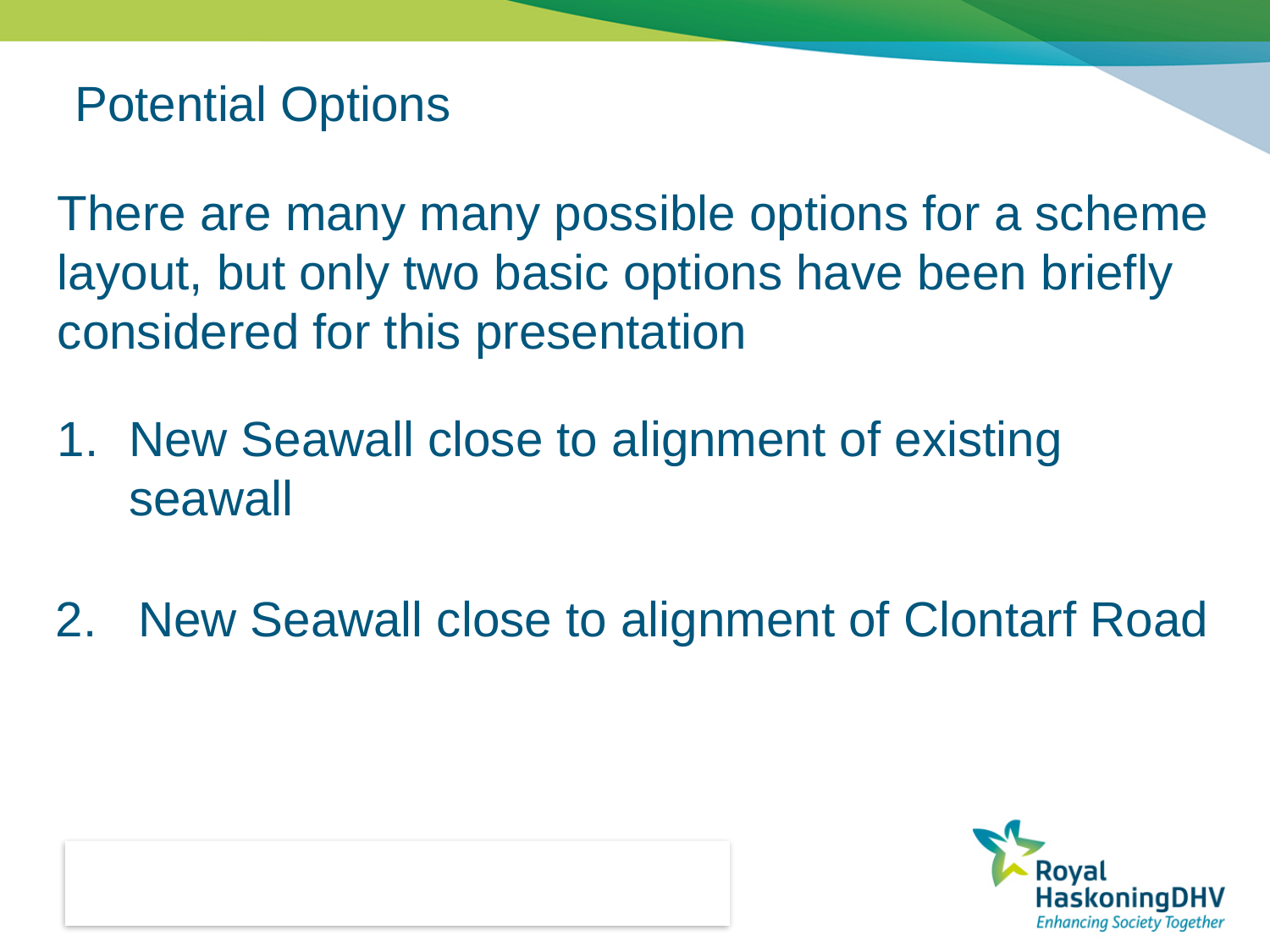

# Potential Options
There are many many possible options for a scheme layout, but only two basic options have been briefly considered for this presentation
New Seawall close to alignment of existing seawall
2.   New Seawall close to alignment of Clontarf Road